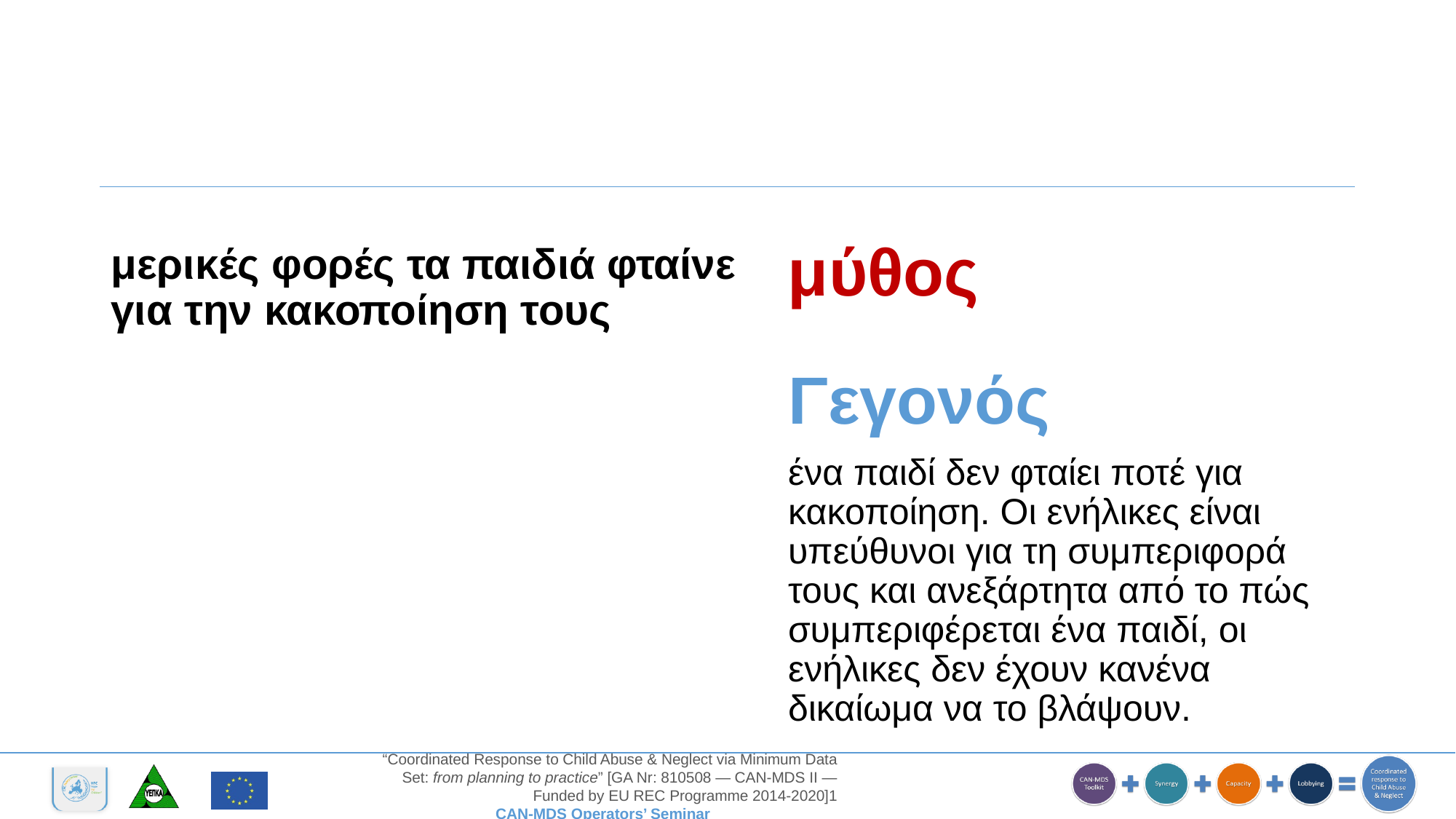

μύθος
μερικές φορές τα παιδιά φταίνε για την κακοποίηση τους
Γεγονός
ένα παιδί δεν φταίει ποτέ για κακοποίηση. Οι ενήλικες είναι υπεύθυνοι για τη συμπεριφορά τους και ανεξάρτητα από το πώς συμπεριφέρεται ένα παιδί, οι ενήλικες δεν έχουν κανένα δικαίωμα να το βλάψουν.